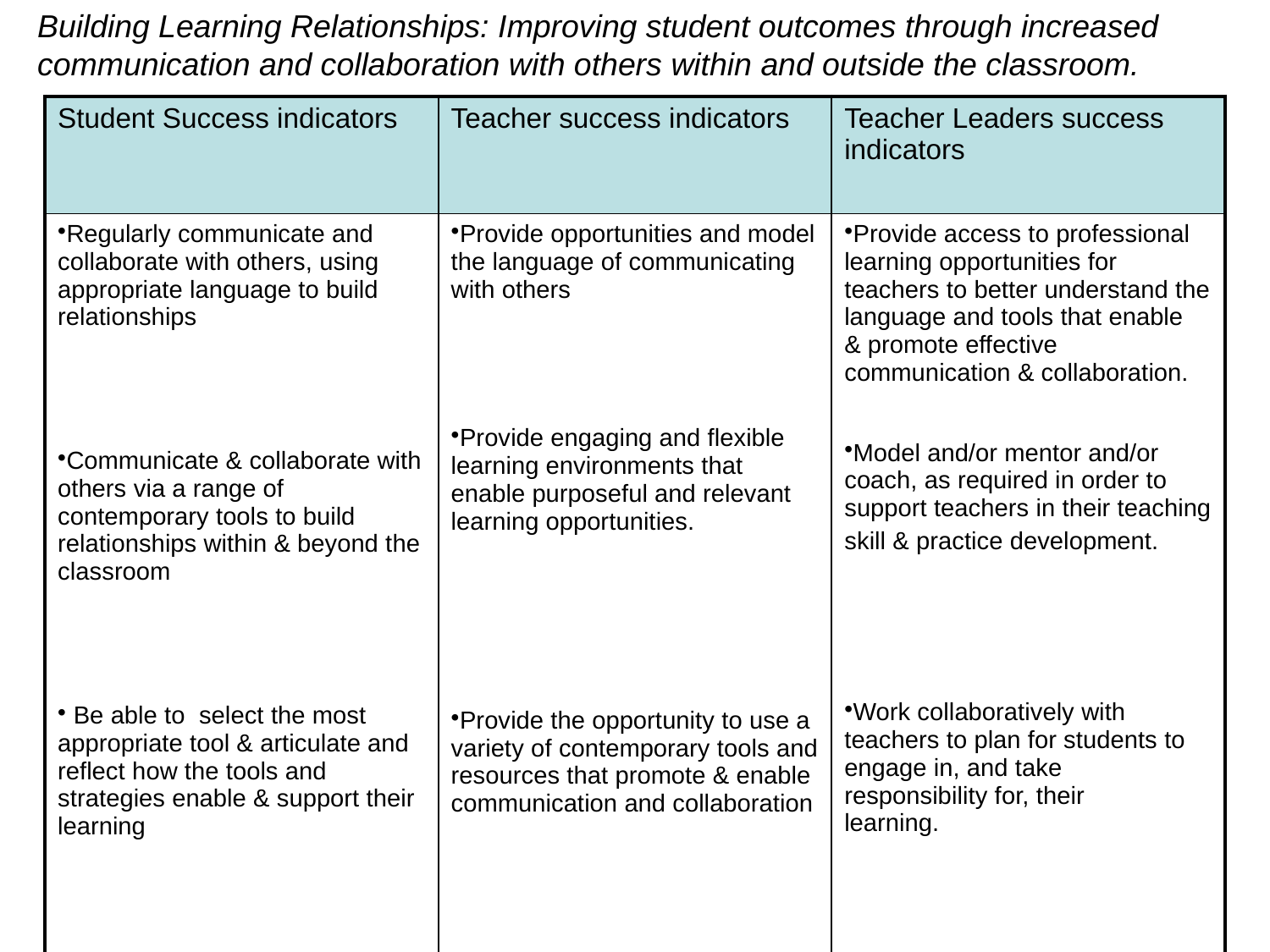

Building Learning Relationships: Improving student outcomes through increased communication and collaboration with others within and outside the classroom.
| Student Success indicators | Teacher success indicators | Teacher Leaders success indicators |
| --- | --- | --- |
| Regularly communicate and collaborate with others, using appropriate language to build relationships Communicate & collaborate with others via a range of contemporary tools to build relationships within & beyond the classroom Be able to select the most appropriate tool & articulate and reflect how the tools and strategies enable & support their learning | Provide opportunities and model the language of communicating with others Provide engaging and flexible learning environments that enable purposeful and relevant learning opportunities. Provide the opportunity to use a variety of contemporary tools and resources that promote & enable communication and collaboration | Provide access to professional learning opportunities for teachers to better understand the language and tools that enable & promote effective communication & collaboration. Model and/or mentor and/or coach, as required in order to support teachers in their teaching skill & practice development. Work collaboratively with teachers to plan for students to engage in, and take responsibility for, their learning. |